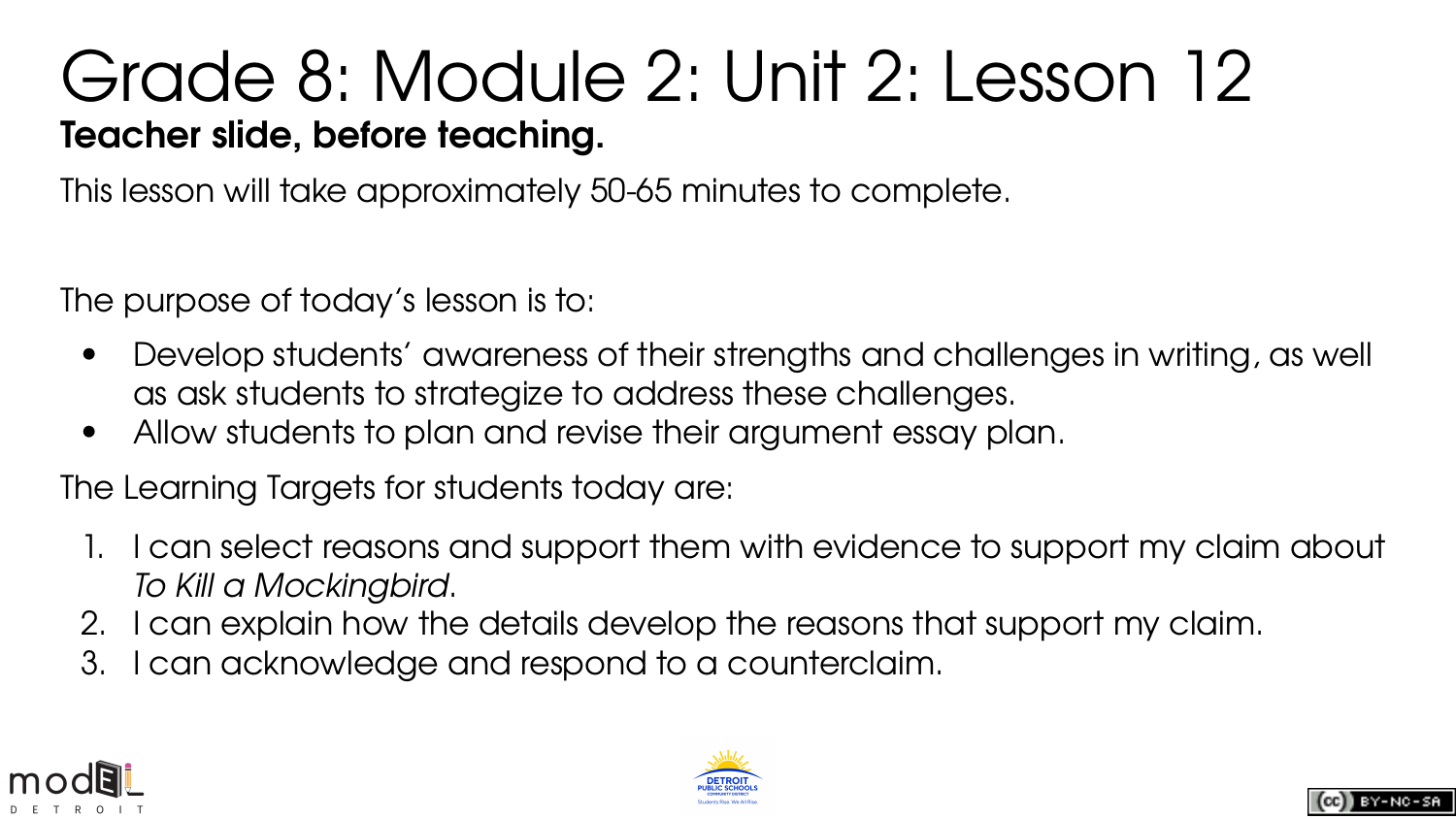

# Grade 8: Module 2: Unit 2: Lesson 12
Teacher slide, before teaching.
This lesson will take approximately 50-65 minutes to complete.

The purpose of today’s lesson is to:
Develop students’ awareness of their strengths and challenges in writing, as well as ask students to strategize to address these challenges.
Allow students to plan and revise their argument essay plan.
The Learning Targets for students today are:
I can select reasons and support them with evidence to support my claim about To Kill a Mockingbird.
I can explain how the details develop the reasons that support my claim.
I can acknowledge and respond to a counterclaim.